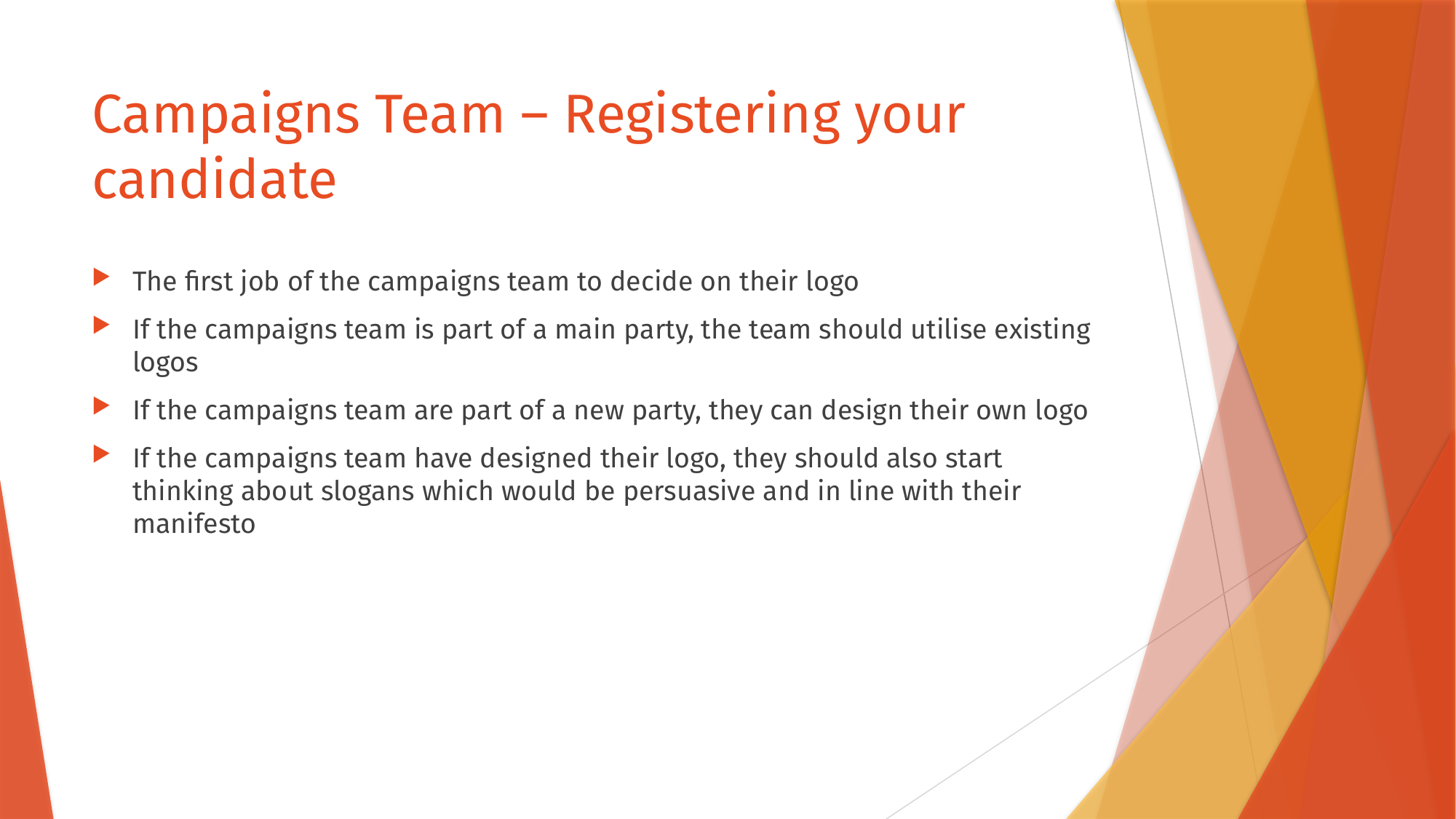

# Campaigns Team – Registering your candidate
The first job of the campaigns team to decide on their logo
If the campaigns team is part of a main party, the team should utilise existing logos
If the campaigns team are part of a new party, they can design their own logo
If the campaigns team have designed their logo, they should also start thinking about slogans which would be persuasive and in line with their manifesto